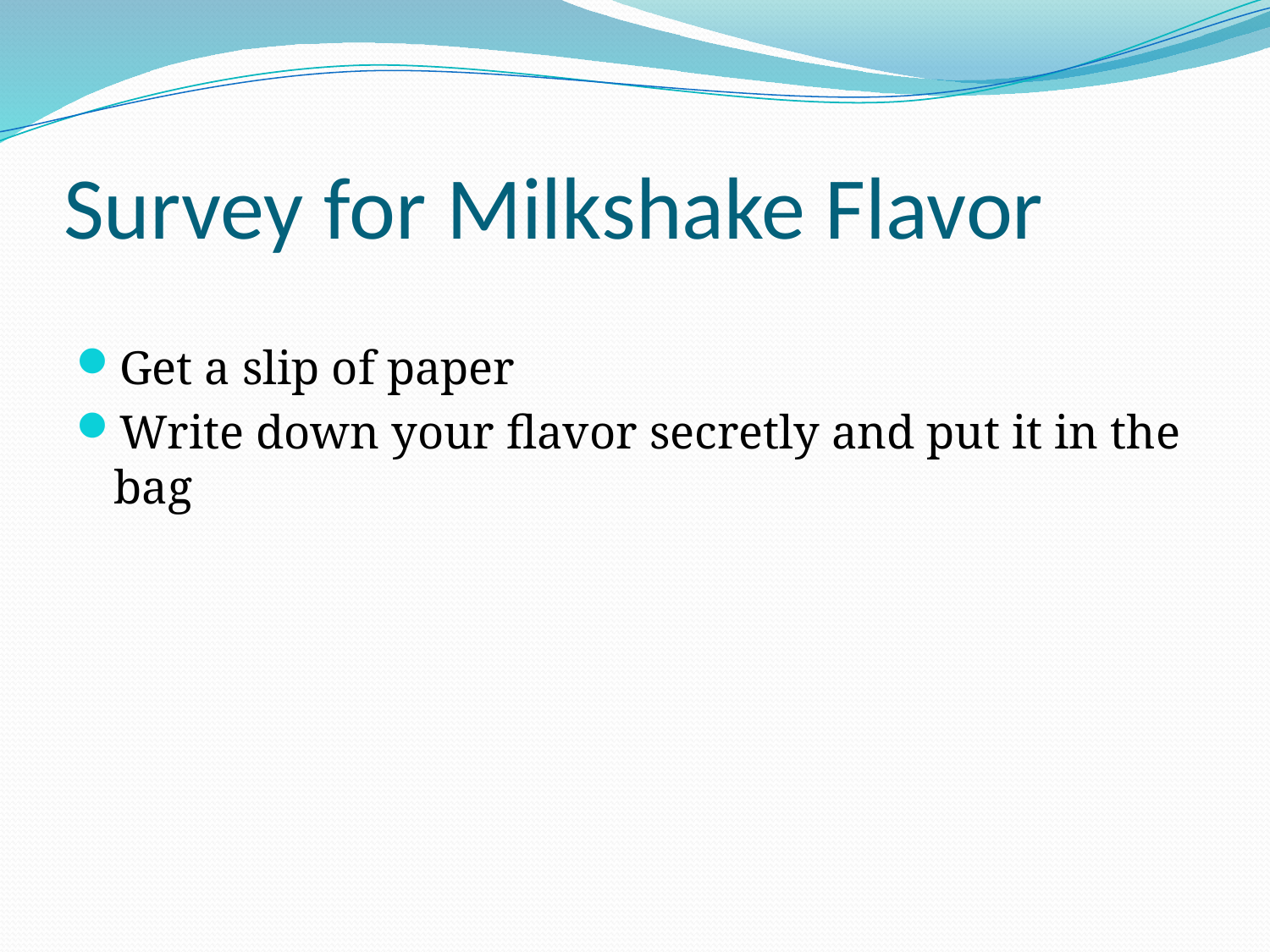

# Survey for Milkshake Flavor

Get a slip of paper
Write down your flavor secretly and put it in the bag